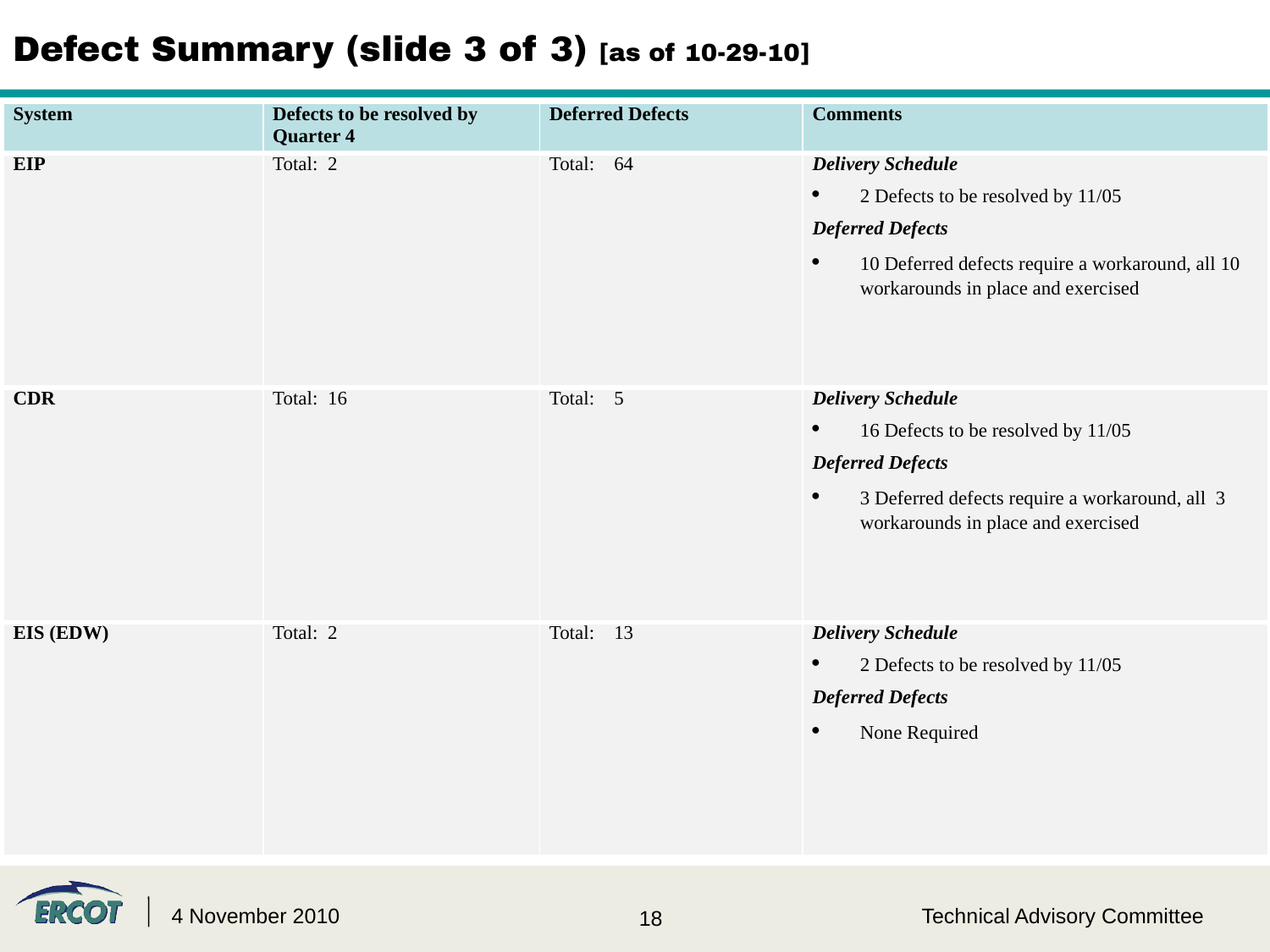

# Defect Summary (slide 3 of 3) [as of 10-29-10]
| System | Defects to be resolved by Quarter 4 | Deferred Defects | Comments |
| --- | --- | --- | --- |
| EIP | Total: 2 | Total: 64 | Delivery Schedule 2 Defects to be resolved by 11/05 Deferred Defects 10 Deferred defects require a workaround, all 10 workarounds in place and exercised |
| CDR | Total: 16 | Total: 5 | Delivery Schedule 16 Defects to be resolved by 11/05 Deferred Defects 3 Deferred defects require a workaround, all 3 workarounds in place and exercised |
| EIS (EDW) | Total: 2 | Total: 13 | Delivery Schedule 2 Defects to be resolved by 11/05 Deferred Defects None Required |
4 November 2010
Technical Advisory Committee